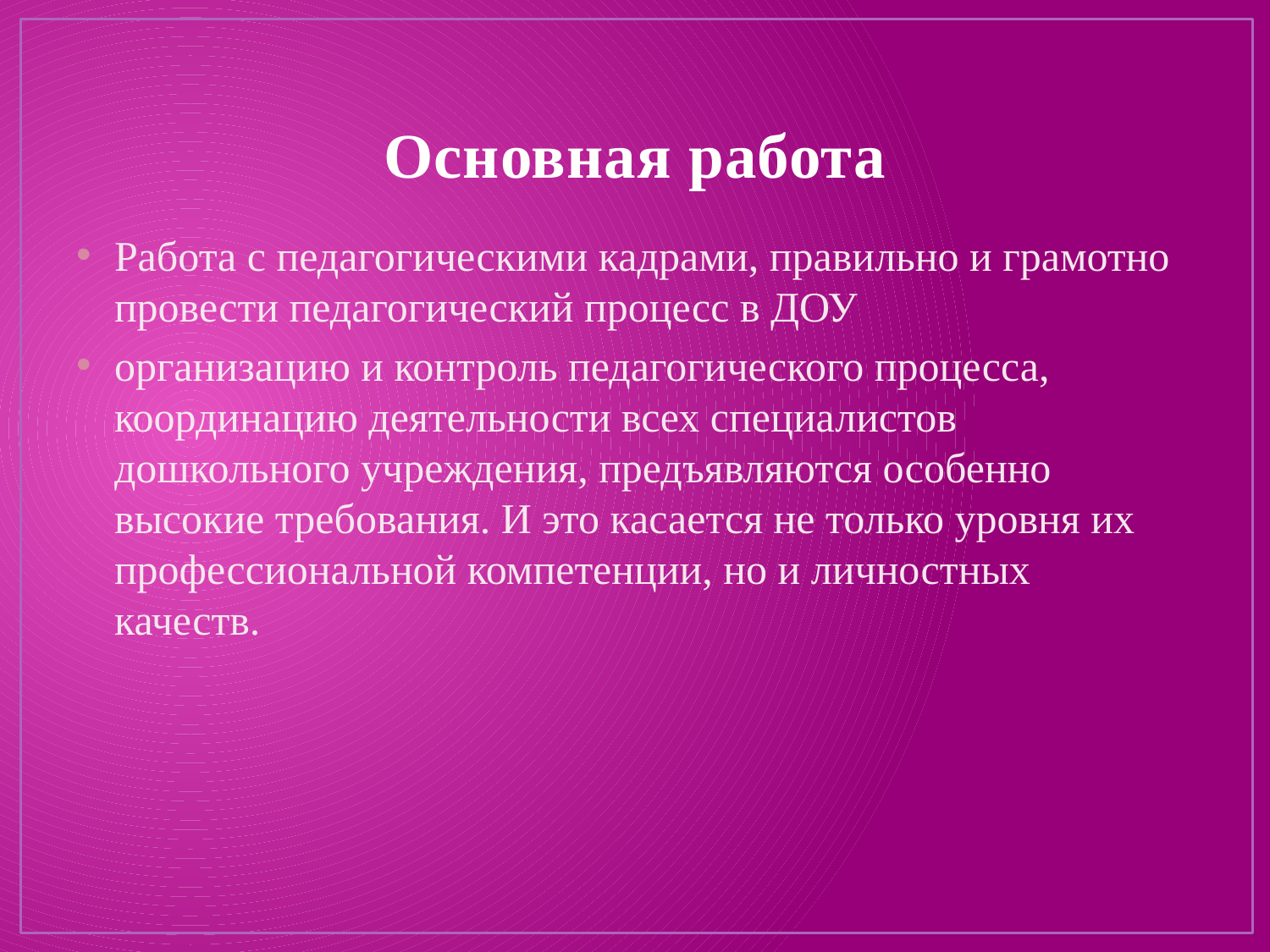

# Основная работа
Работа с педагогическими кадрами, правильно и грамотно провести педагогический процесс в ДОУ
организацию и контроль педагогического процесса, координацию деятельности всех специалистов дошкольного учреждения, предъявляются особенно высокие требования. И это касается не только уровня их профессиональной компетенции, но и личностных качеств.